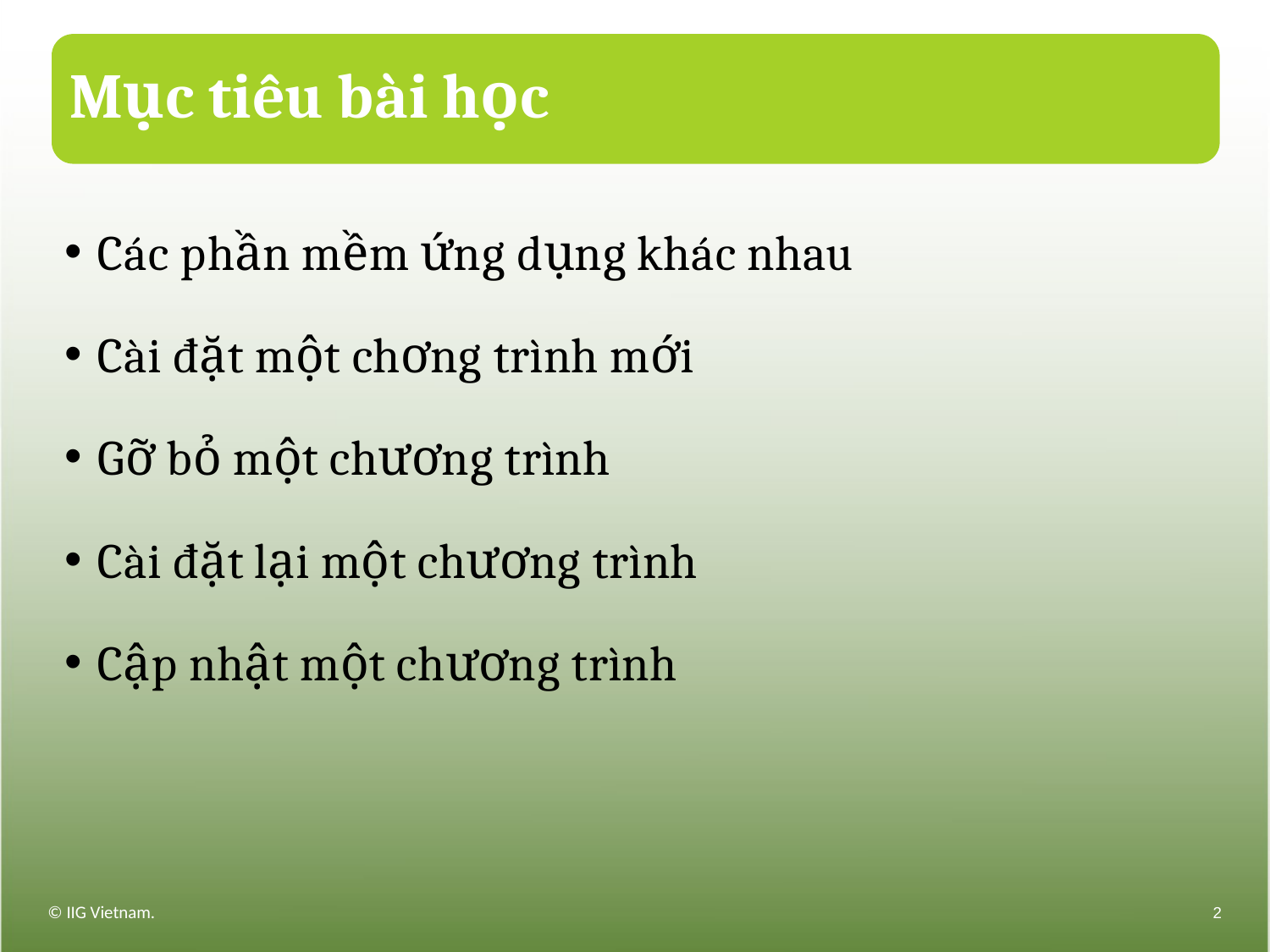

# Mục tiêu bài học
Các phần mềm ứng dụng khác nhau
Cài đặt một chơng trình mới
Gỡ bỏ một chương trình
Cài đặt lại một chương trình
Cập nhật một chương trình
© IIG Vietnam.
2